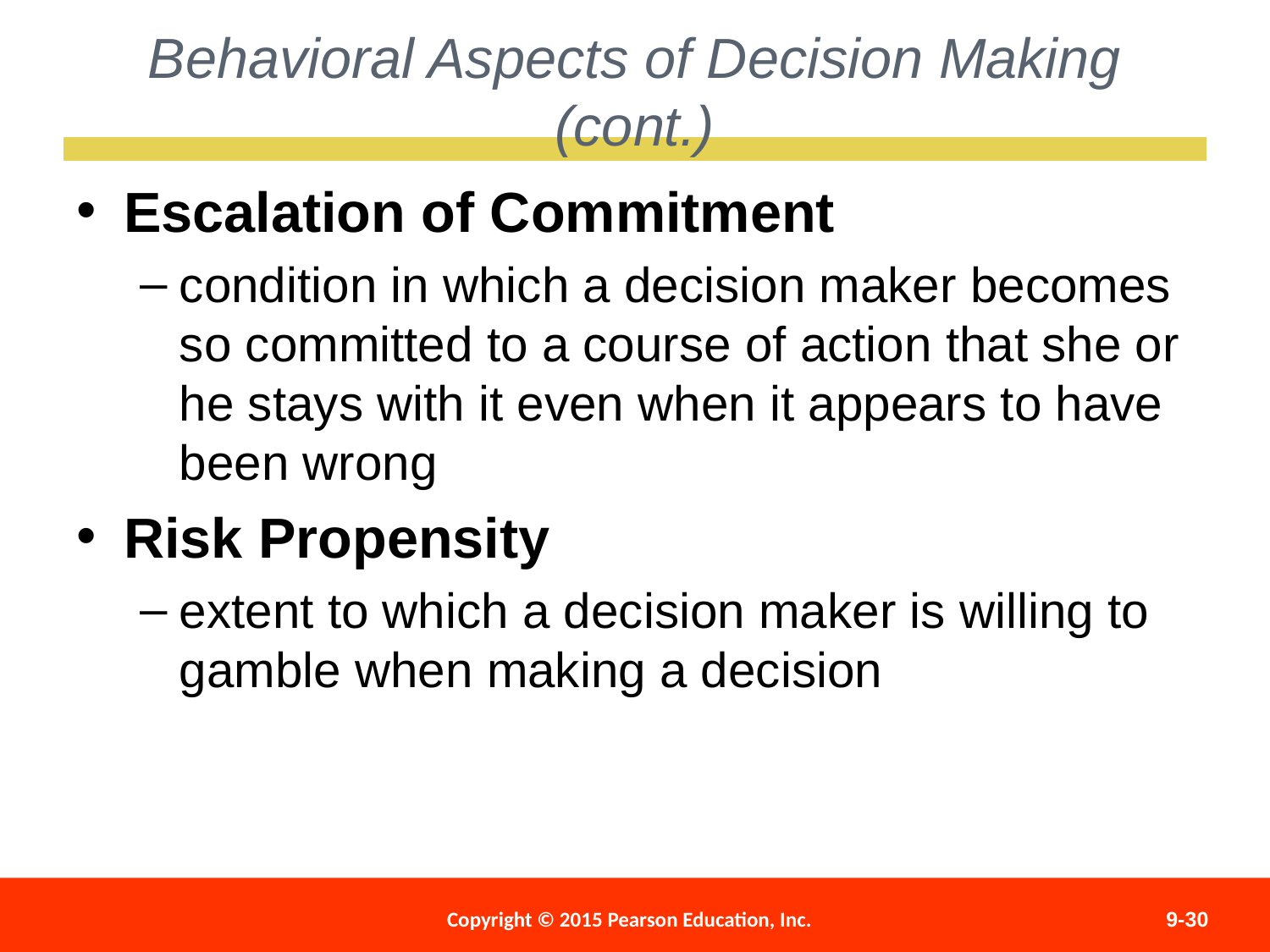

Behavioral Aspects of Decision Making (cont.)
Escalation of Commitment
condition in which a decision maker becomes so committed to a course of action that she or he stays with it even when it appears to have been wrong
Risk Propensity
extent to which a decision maker is willing to gamble when making a decision